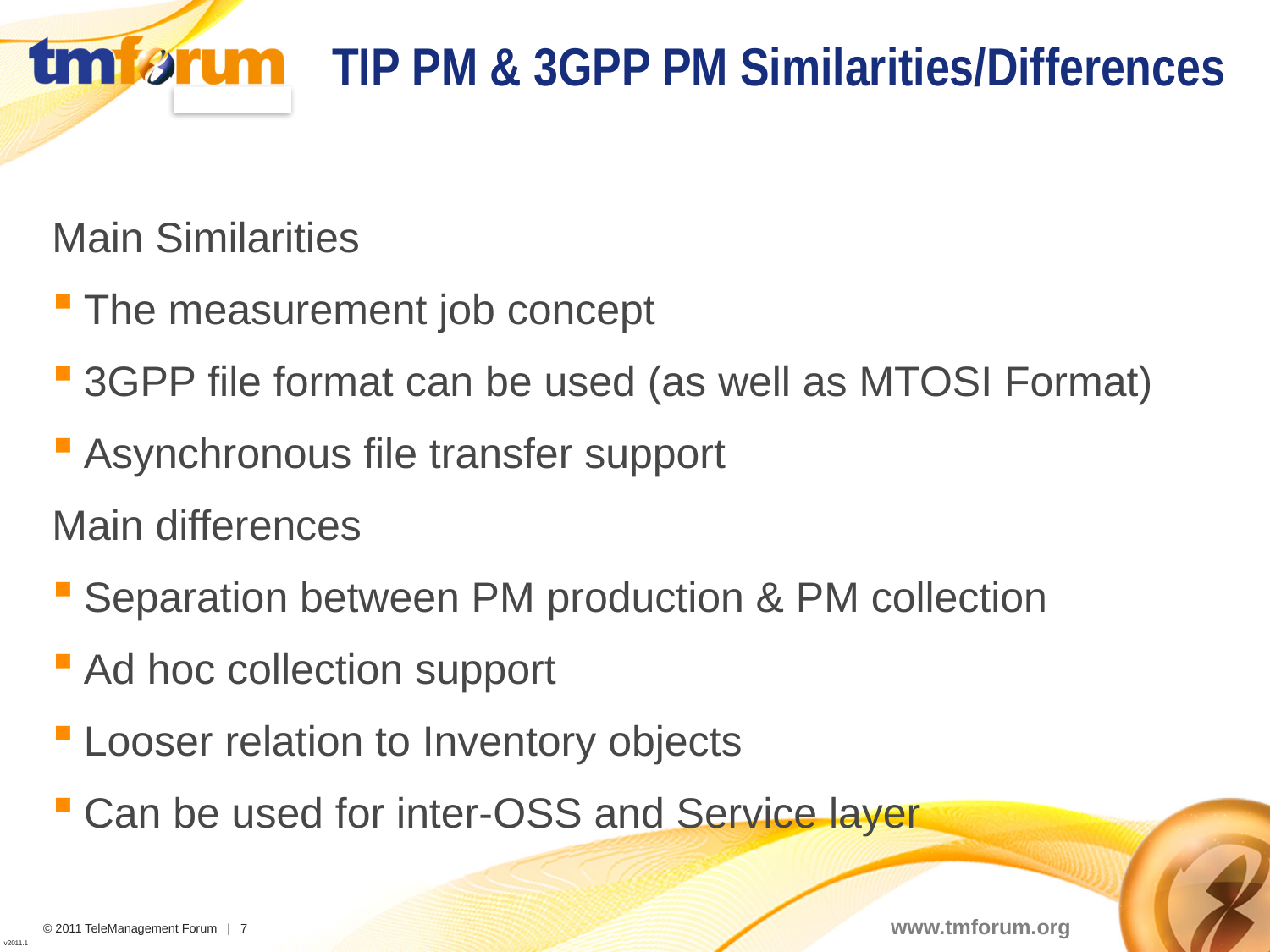

# TIP PM & 3GPP PM Similarities/Differences
Main Similarities
The measurement job concept
3GPP file format can be used (as well as MTOSI Format)
Asynchronous file transfer support
Main differences
Separation between PM production & PM collection
Ad hoc collection support
Looser relation to Inventory objects
Can be used for inter-OSS and Service layer